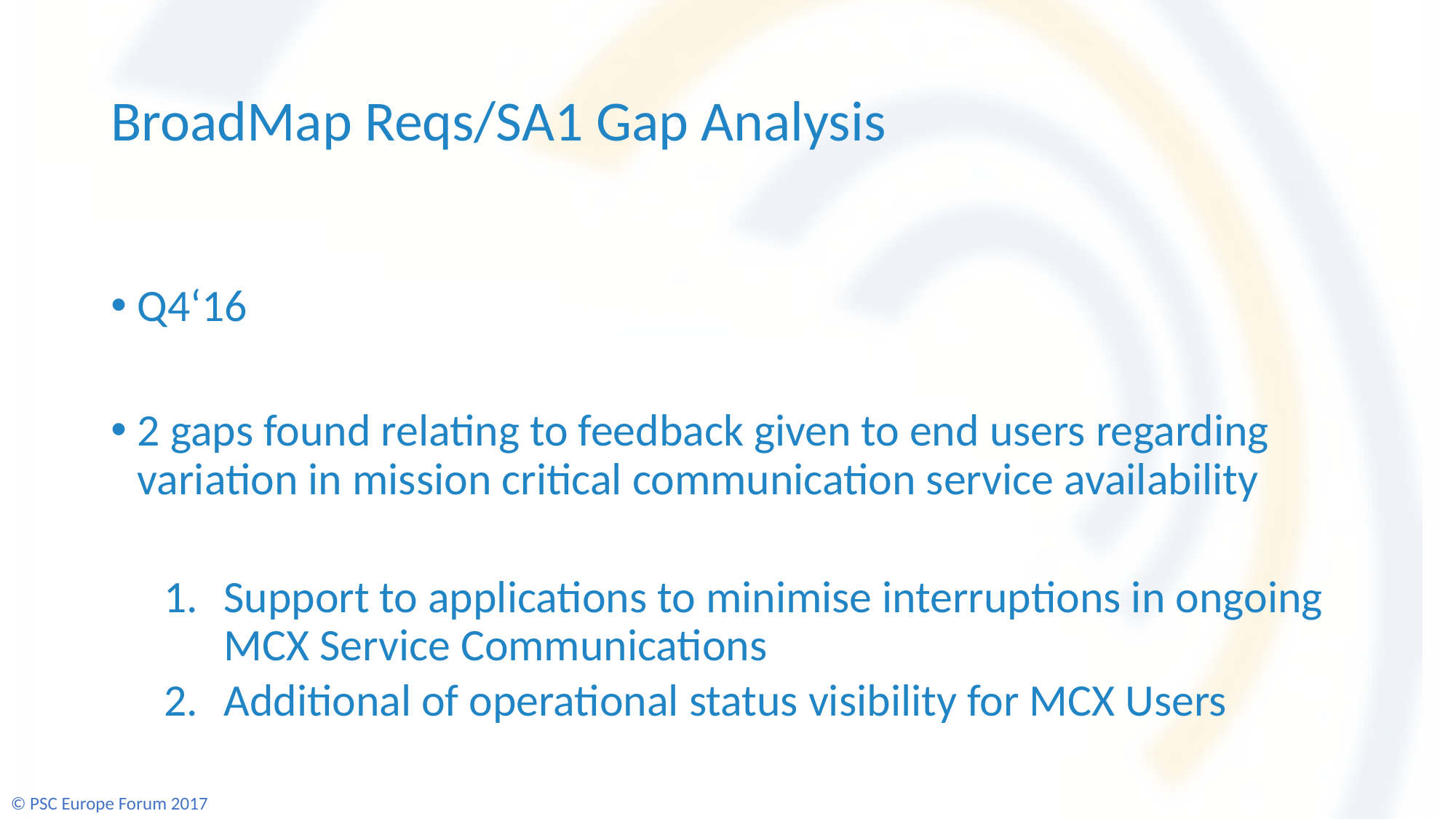

# BroadMap Reqs/SA1 Gap Analysis

Q4‘16

2 gaps found relating to feedback given to end users regarding variation in mission critical communication service availability

Support to applications to minimise interruptions in ongoing MCX Service Communications
Additional of operational status visibility for MCX Users